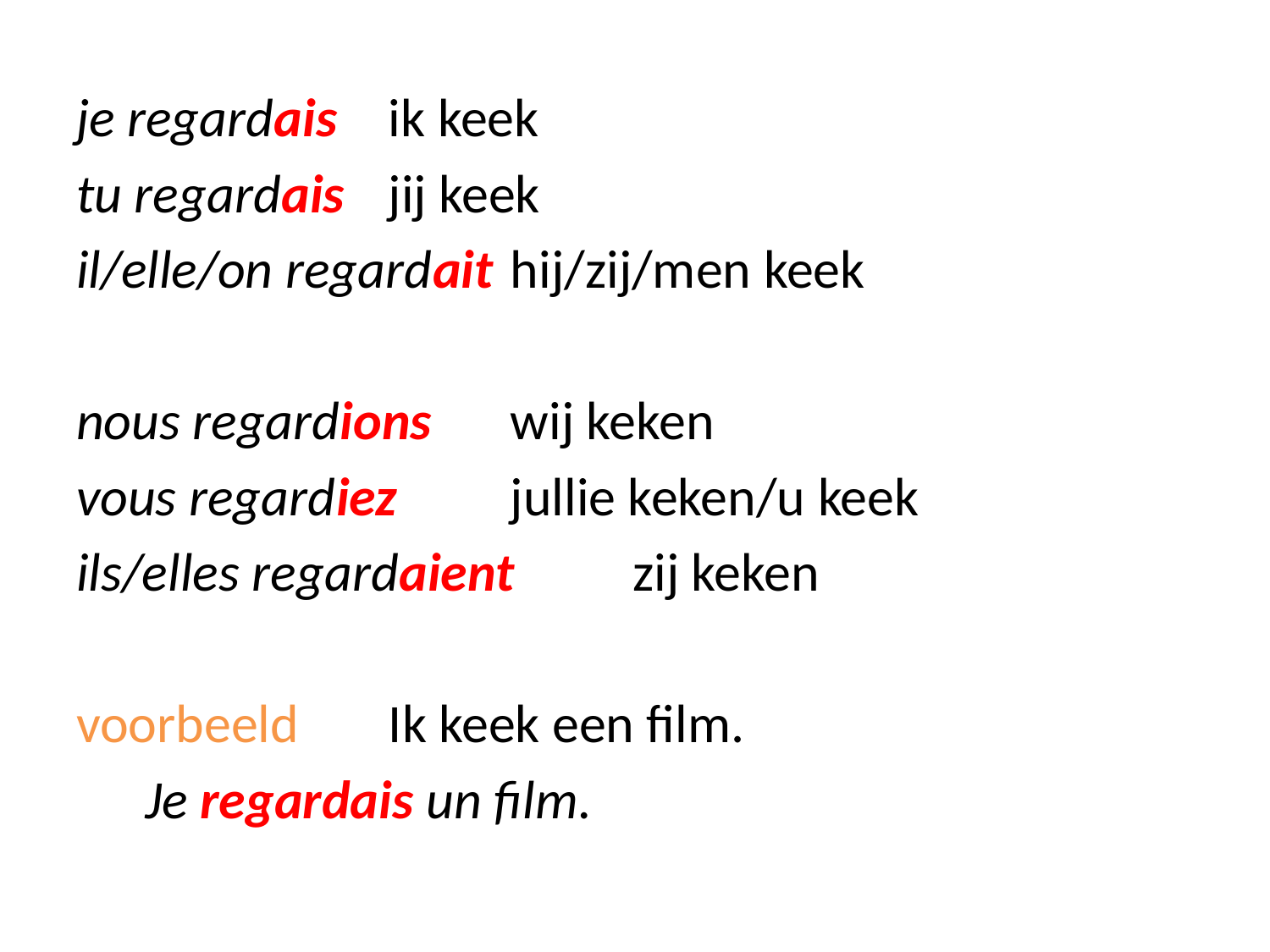

je regardais			ik keek
tu regardais			jij keek
il/elle/on regardait		hij/zij/men keek

nous regardions			wij keken
vous regardiez			jullie keken/u keek
ils/elles regardaient		zij keken

voorbeeld		Ik keek een film.
				Je regardais un film.